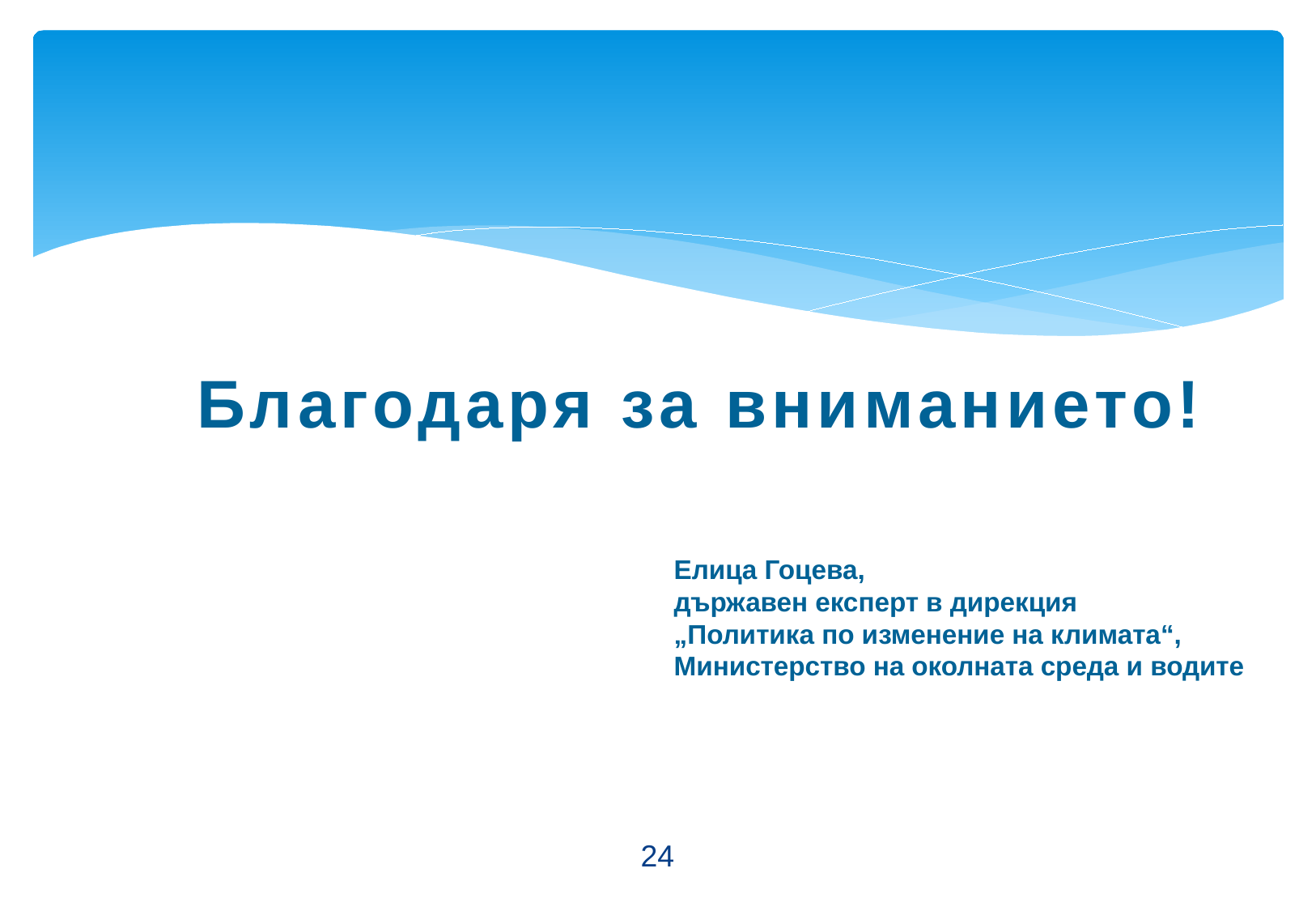

Благодаря за вниманието!

					Елица Гоцева,
					държавен експерт в дирекция
					„Политика по изменение на климата“,
					Министерство на околната среда и водите

24